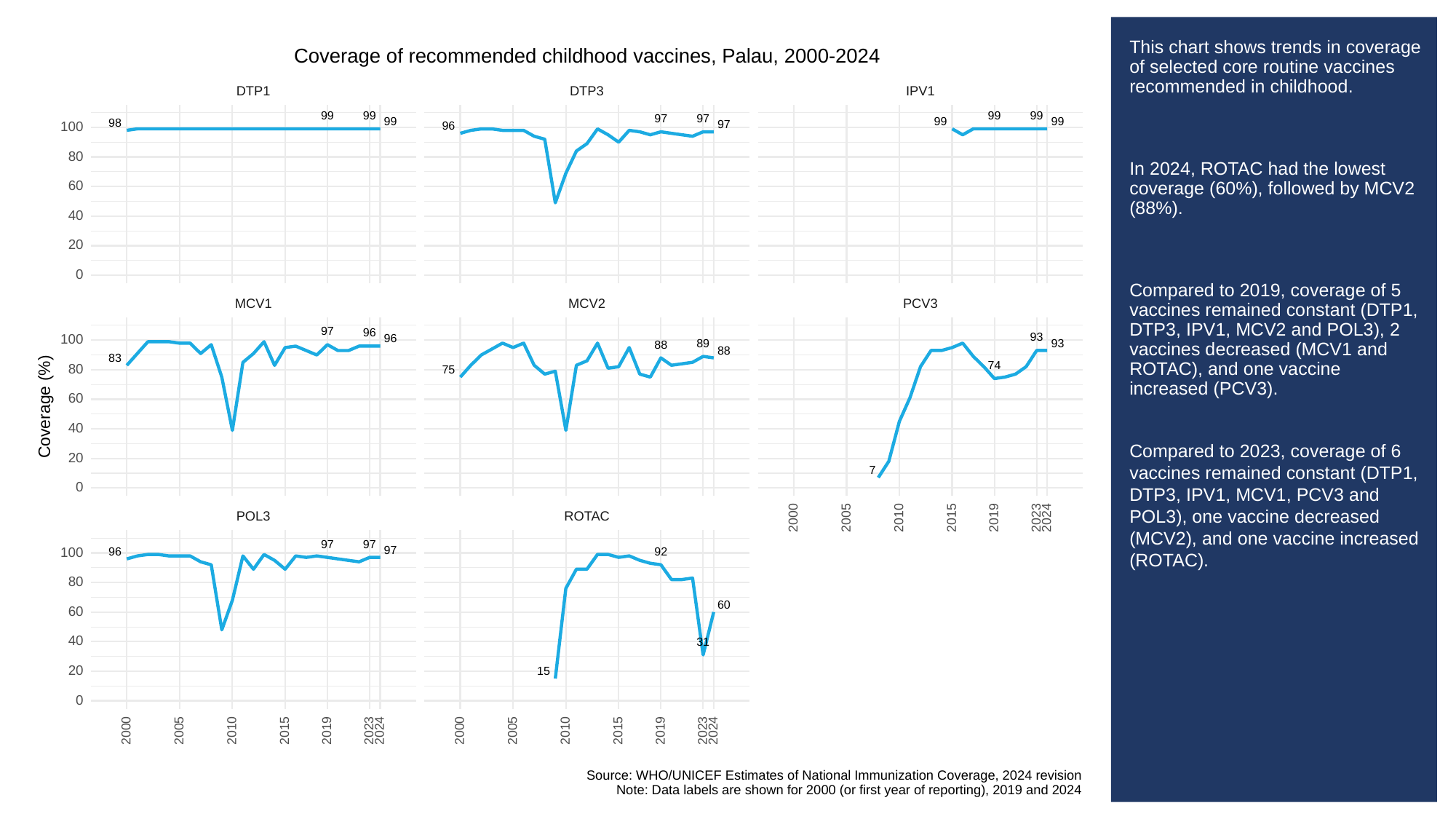

# This chart shows trends in coverage of selected core routine vaccines recommended in childhood.

In 2024, ROTAC had the lowest coverage (60%), followed by MCV2 (88%).

Compared to 2019, coverage of 5 vaccines remained constant (DTP1, DTP3, IPV1, MCV2 and POL3), 2 vaccines decreased (MCV1 and ROTAC), and one vaccine increased (PCV3).

Compared to 2023, coverage of 6 vaccines remained constant (DTP1, DTP3, IPV1, MCV1, PCV3 and POL3), one vaccine decreased (MCV2), and one vaccine increased (ROTAC).

Coverage of recommended childhood vaccines, Palau, 2000-2024
DTP3
DTP1
IPV1

99
99
99
99

97
97
99
99
99
98
97
96
100

80

60

40

20

0

PCV3
MCV1
MCV2

97
96
93
96
100
93
89

88

88
83

74
80
75

60
Coverage (%)

40

20

7

0

POL3
ROTAC
2023
2000
2005
2010
2015
2019
2024

97
97
97
96
100
92

80

60
60

40
31

20
15

0

2023
2023
2000
2005
2010
2015
2019
2024
2000
2005
2010
2015
2019
2024
Source: WHO/UNICEF Estimates of National Immunization Coverage, 2024 revision
Note: Data labels are shown for 2000 (or first year of reporting), 2019 and 2024